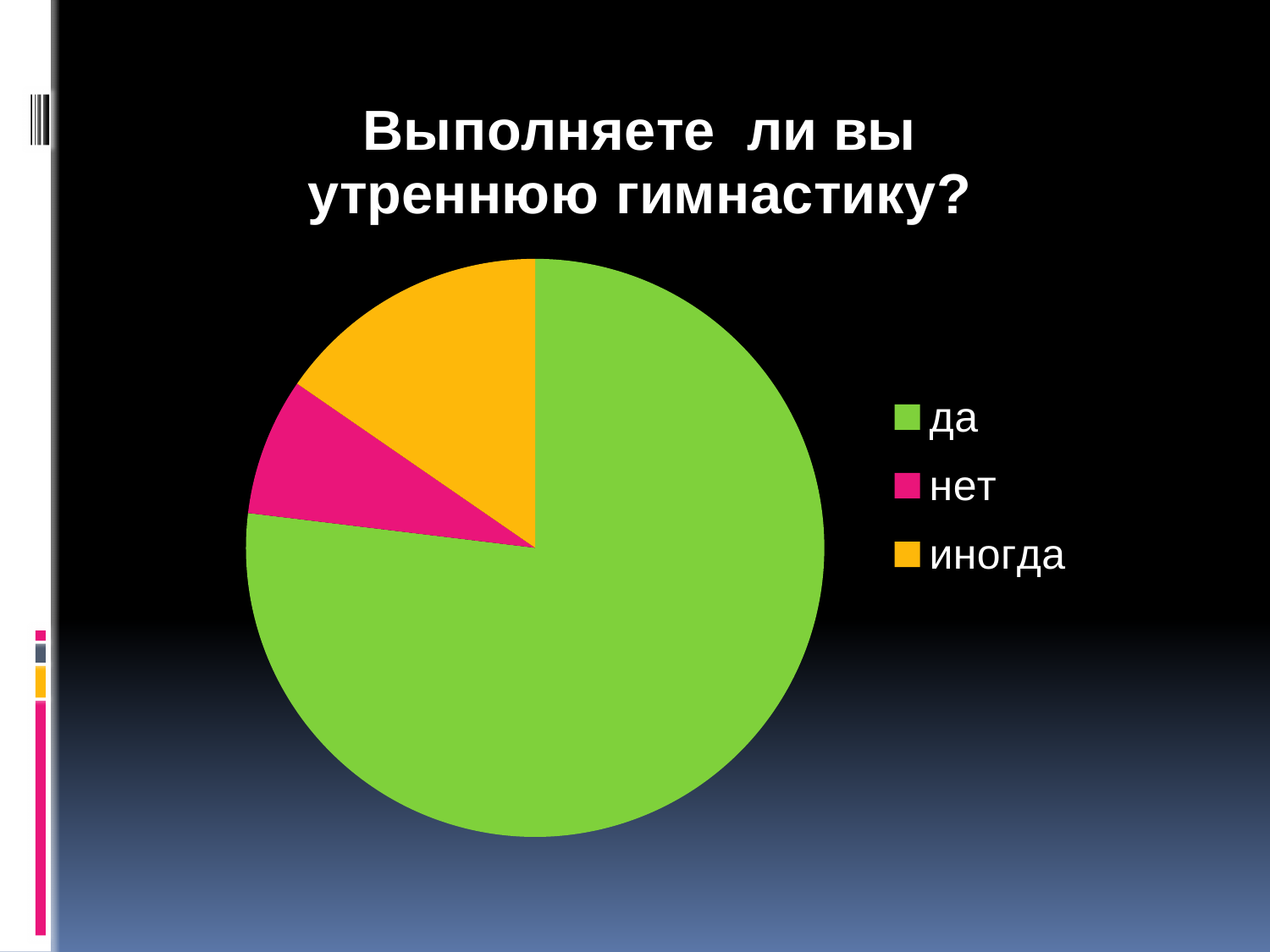

### Chart: Выполняете  ли вы утреннюю гимнастику?

| Category | Выполоняете ли вы утреннюю гимнастику? |
|---|---|
| да | 10.0 |
| нет | 1.0 |
| иногда | 2.0 |